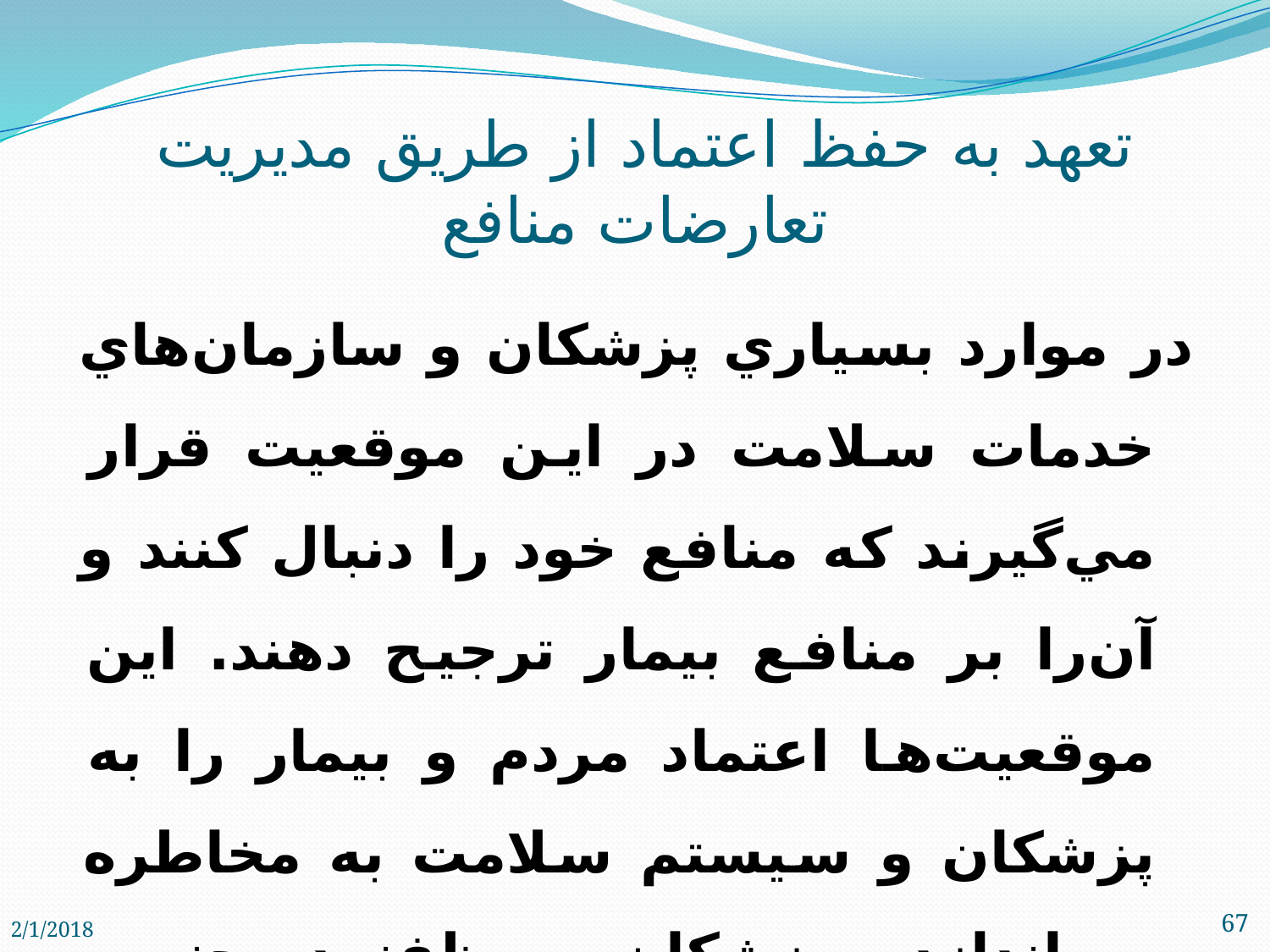

# تعهد به حفظ اعتماد از طريق مديريت تعارضات منافع
در موارد بسياري پزشكان و سازمان‌هاي خدمات سلامت در اين موقعيت قرار مي‌گيرند كه منافع خود را دنبال كنند و آن‌را بر منافع بيمار ترجيح دهند. اين موقعيت‌ها اعتماد مردم و بيمار را به پزشكان و سيستم سلامت به مخاطره مي‌اندازد. پزشكان موظفند چنين موقعيت‌هايي را شناسايي كنند و با آن به شكل صحيحي برخورد نمايند.
2/1/2018
67